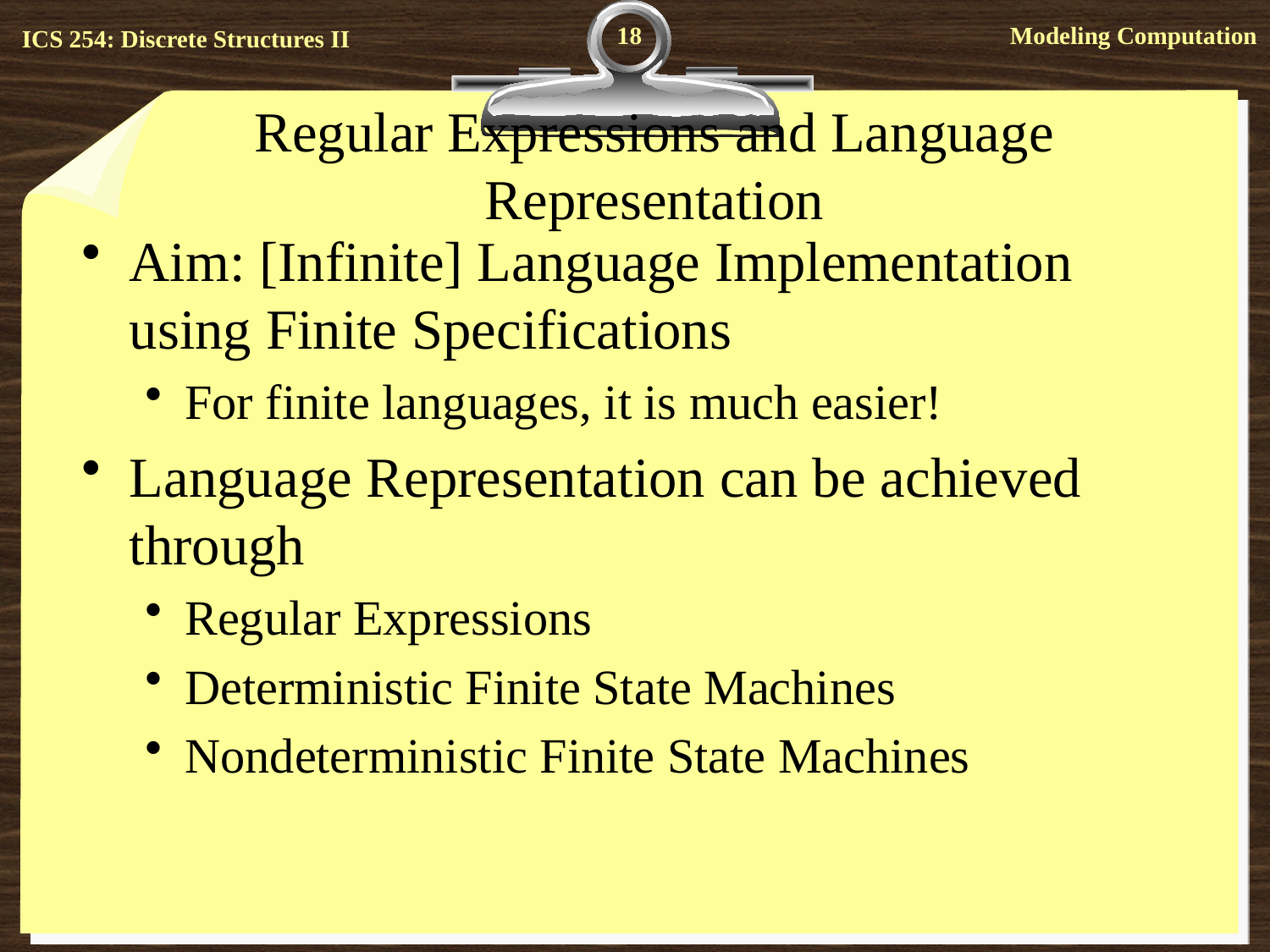

18
# Regular Expressions and Language Representation
Aim: [Infinite] Language Implementation using Finite Specifications
For finite languages, it is much easier!
Language Representation can be achieved through
Regular Expressions
Deterministic Finite State Machines
Nondeterministic Finite State Machines